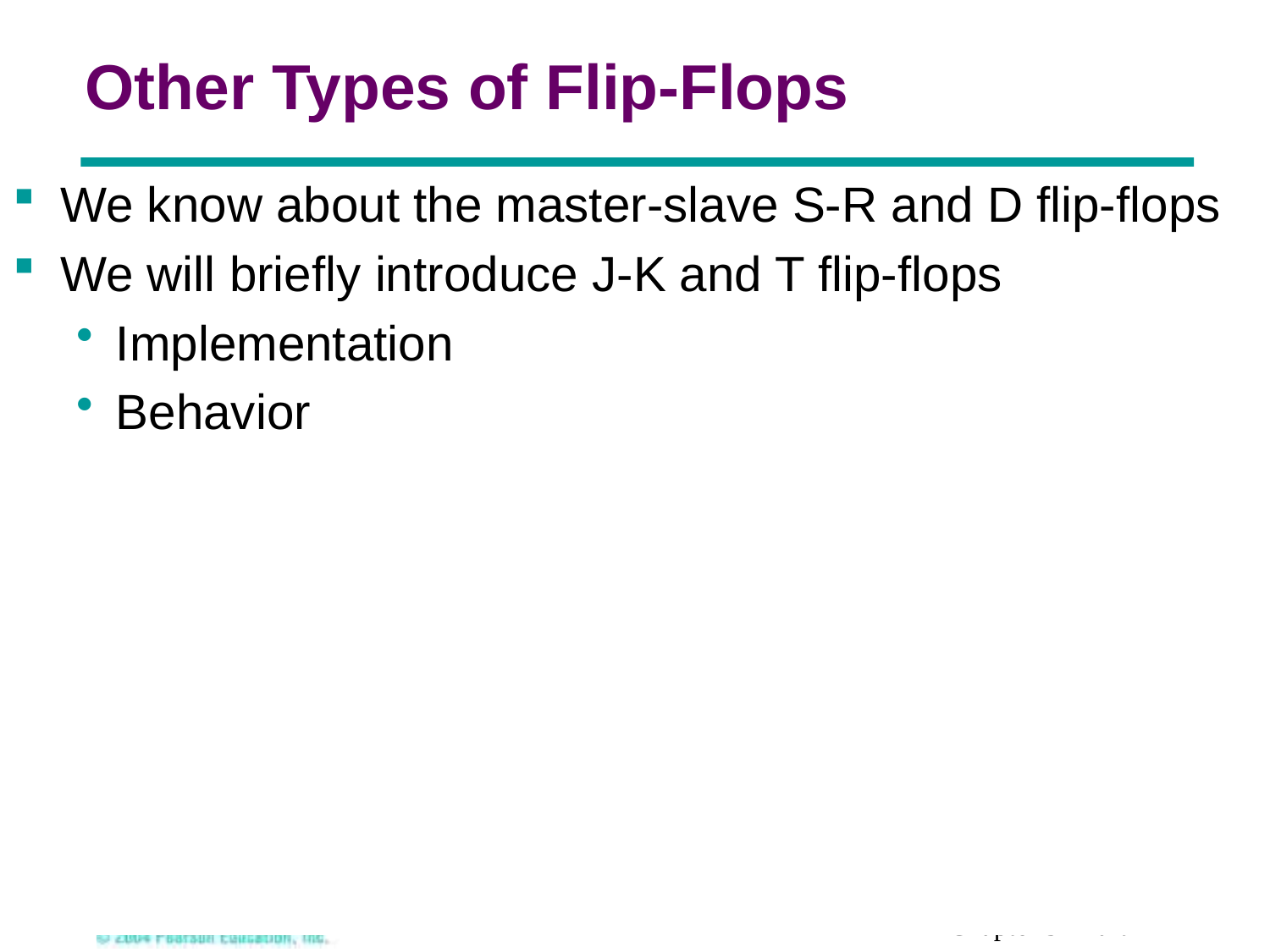

# Other Types of Flip-Flops
We know about the master-slave S-R and D flip-flops
We will briefly introduce J-K and T flip-flops
Implementation
Behavior
Chapter 3 - Part 1        24